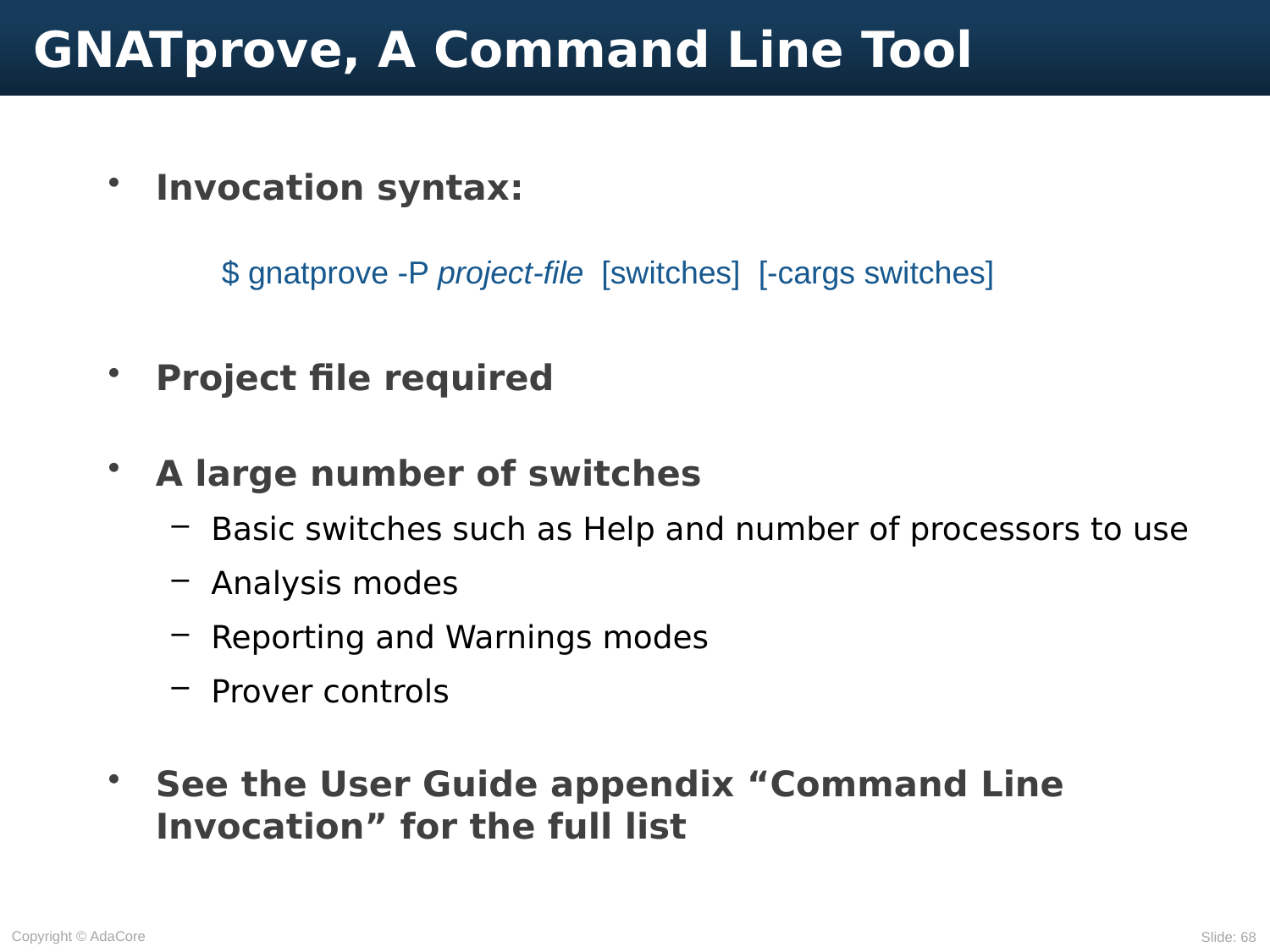

# GNATprove, A Command Line Tool
Invocation syntax:

Project file required
A large number of switches
Basic switches such as Help and number of processors to use
Analysis modes
Reporting and Warnings modes
Prover controls
See the User Guide appendix “Command Line Invocation” for the full list
$ gnatprove -P project-file  [switches]  [-cargs switches]